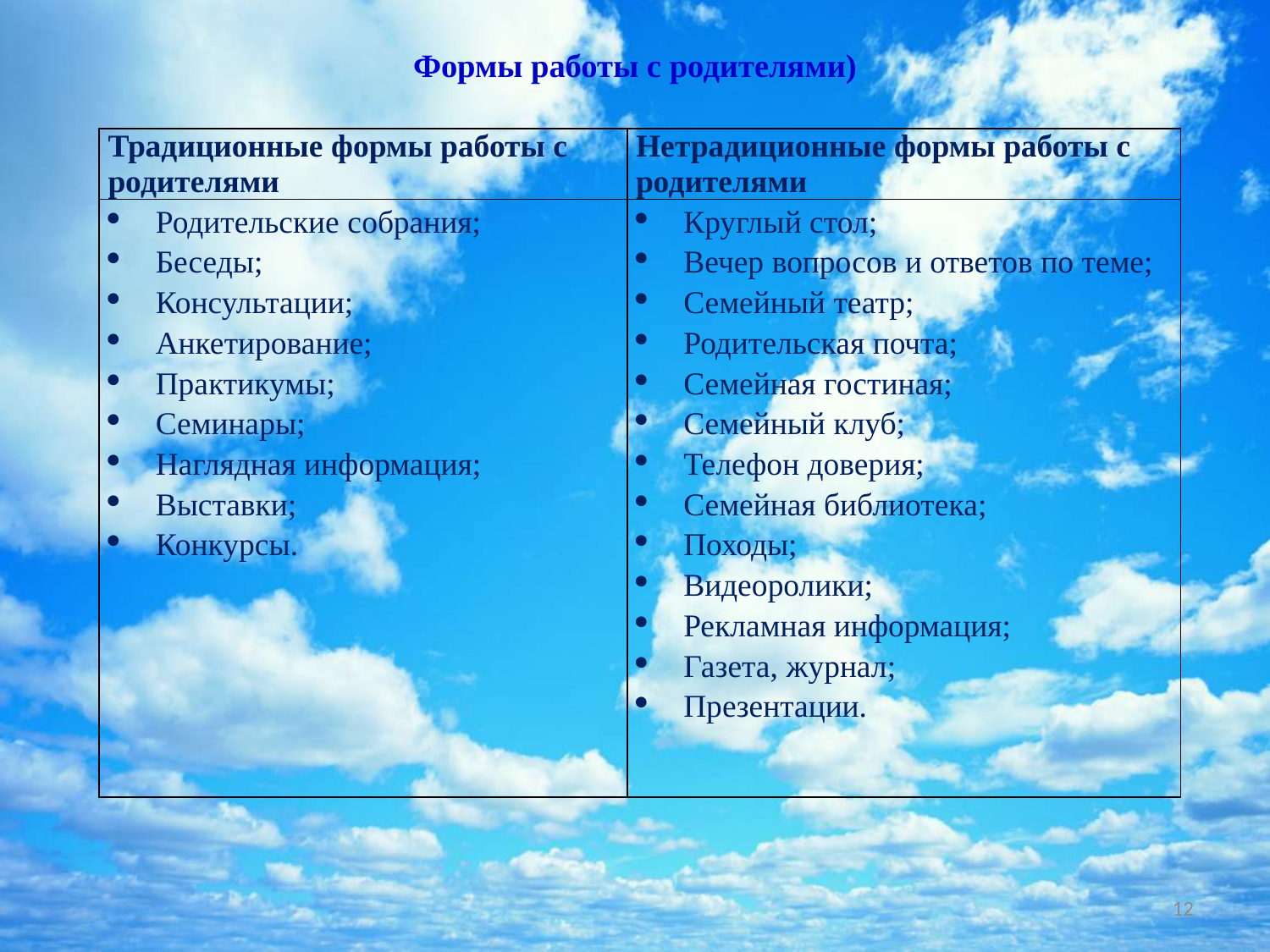

# Формы работы с родителями)
| Традиционные формы работы с родителями | Нетрадиционные формы работы с родителями |
| --- | --- |
| Родительские собрания; Беседы; Консультации; Анкетирование; Практикумы; Семинары; Наглядная информация; Выставки; Конкурсы. | Круглый стол; Вечер вопросов и ответов по теме; Семейный театр; Родительская почта; Семейная гостиная; Семейный клуб; Телефон доверия; Семейная библиотека; Походы; Видеоролики; Рекламная информация; Газета, журнал; Презентации. |
12